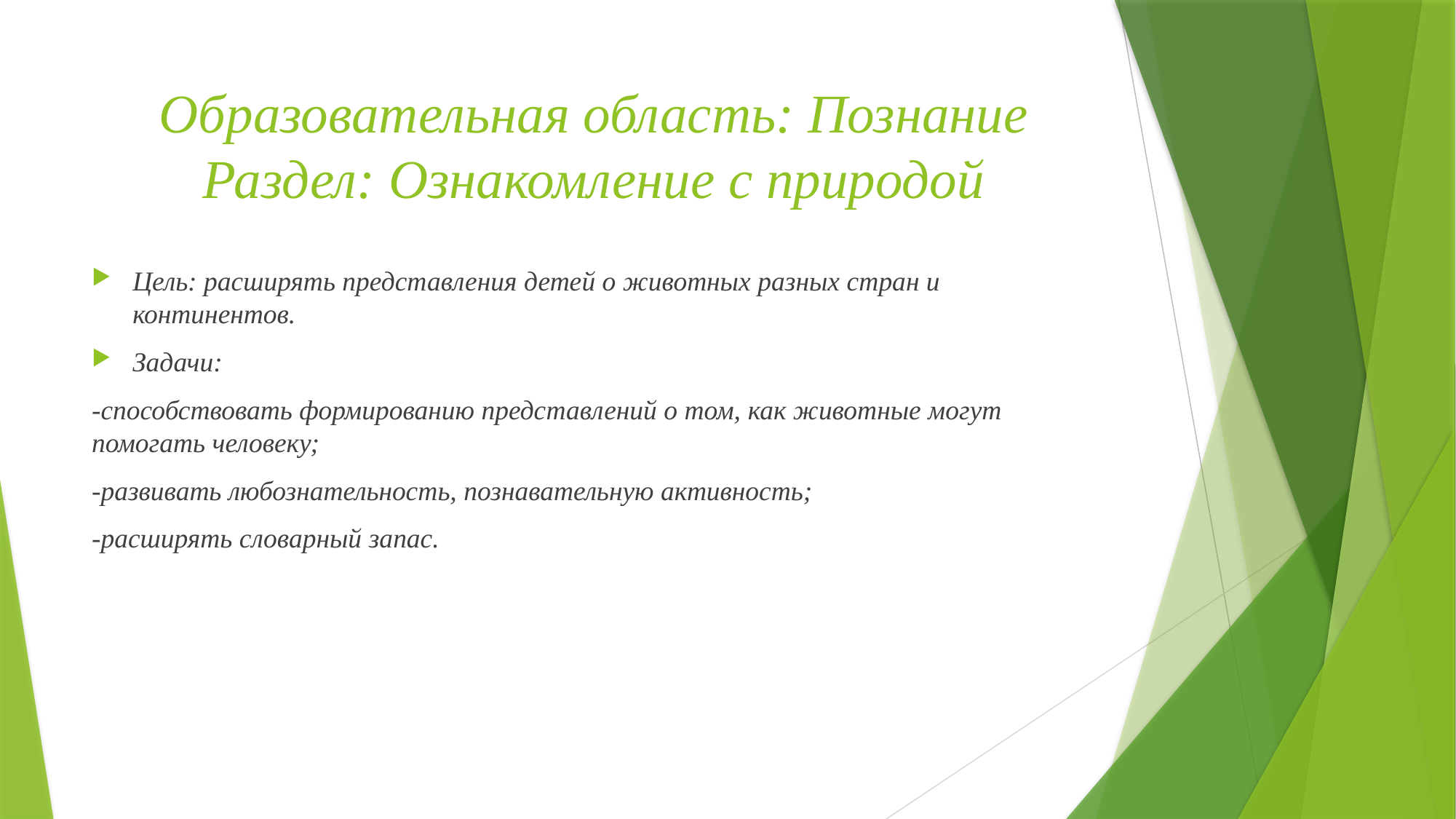

# Образовательная область: Познание Раздел: Ознакомление с природой
Цель: расширять представления детей о животных разных стран и континентов.
Задачи:
-способствовать формированию представлений о том, как животные могут помогать человеку;
-развивать любознательность, познавательную активность;
-расширять словарный запас.